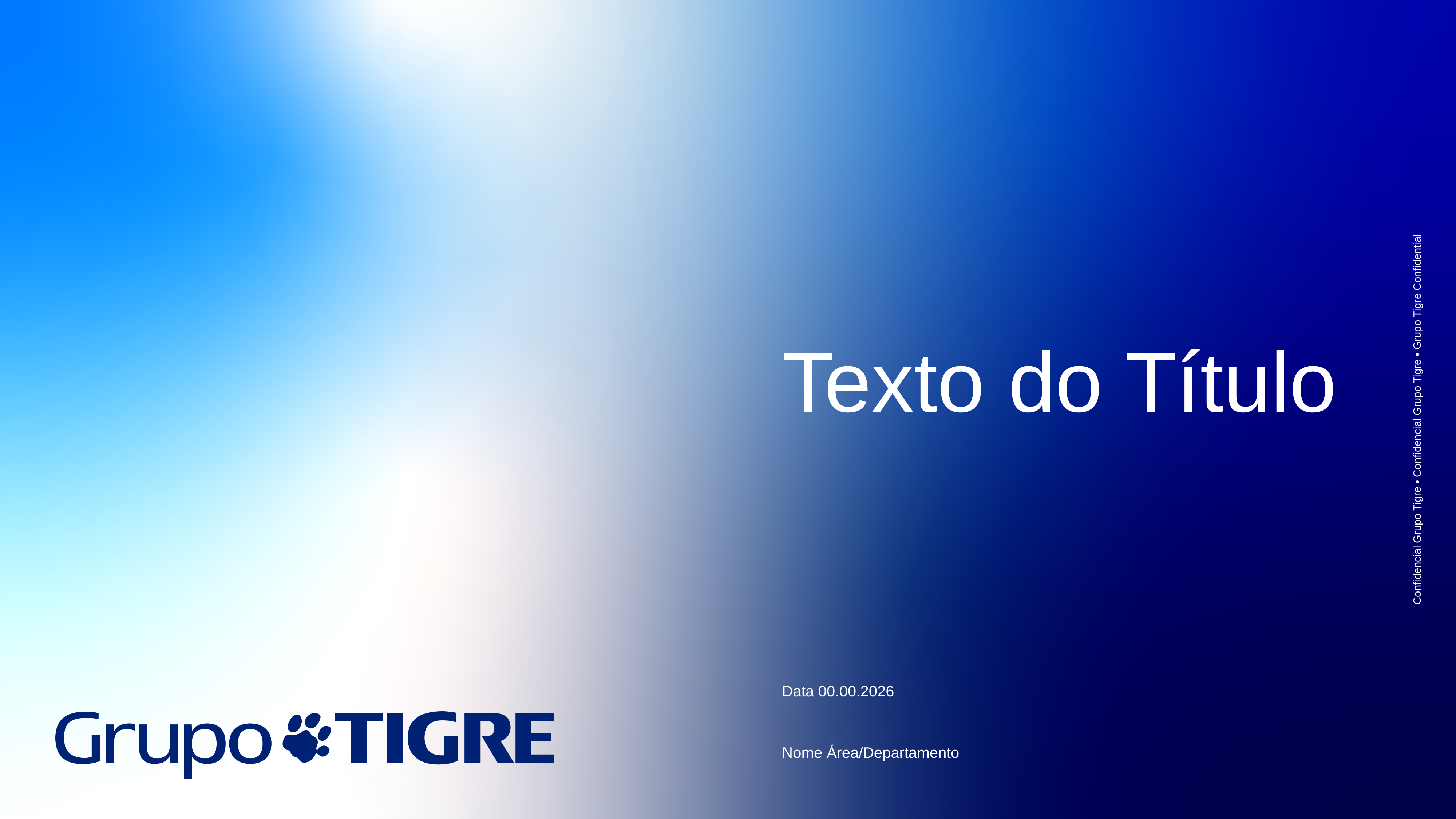

Texto do Título

Data 00.00.2026
Nome Área/Departamento